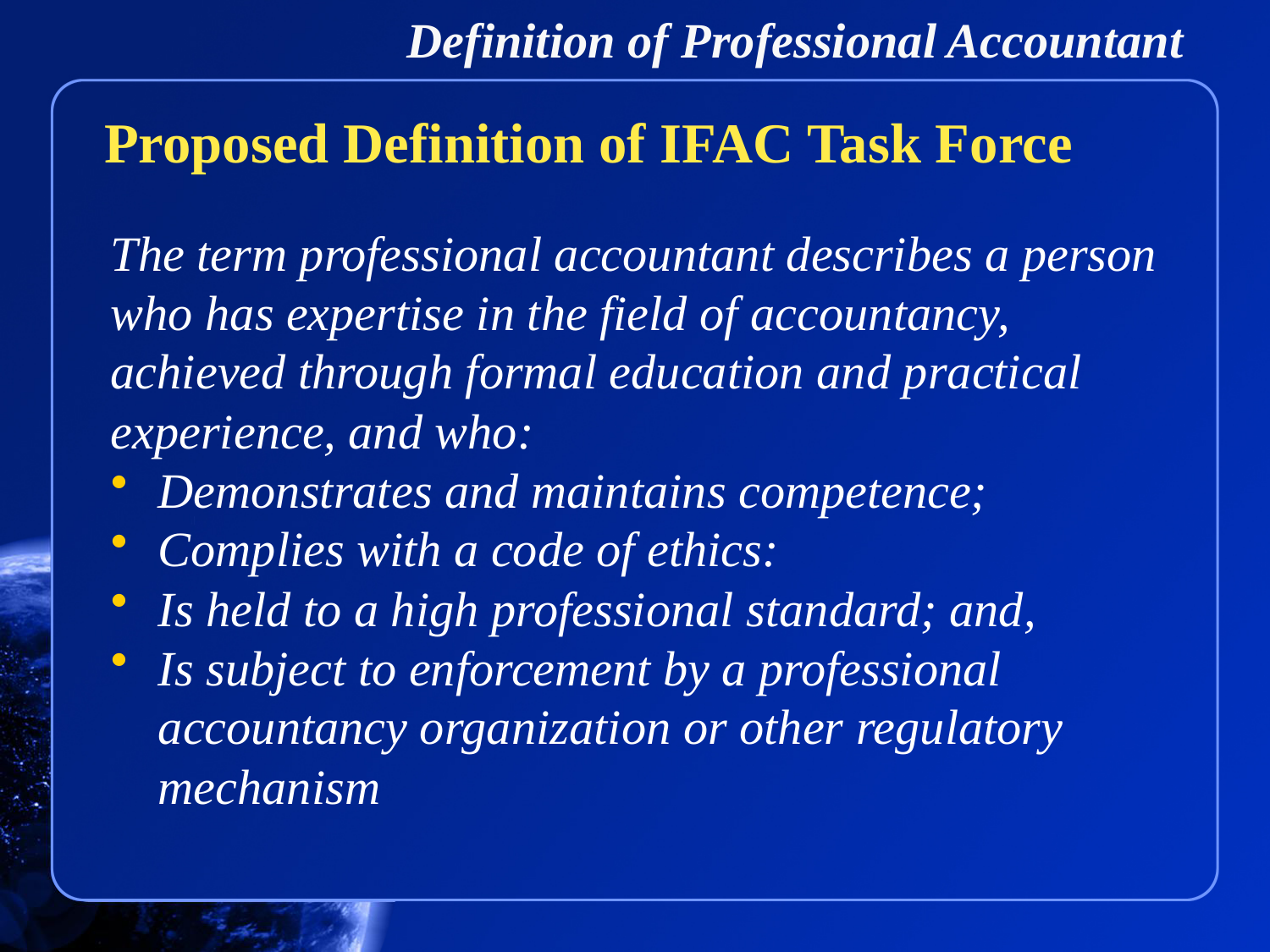

# Definition of Professional Accountant
Proposed Definition of IFAC Task Force
The term professional accountant describes a person who has expertise in the field of accountancy, achieved through formal education and practical experience, and who:
Demonstrates and maintains competence;
Complies with a code of ethics:
Is held to a high professional standard; and,
Is subject to enforcement by a professional accountancy organization or other regulatory mechanism